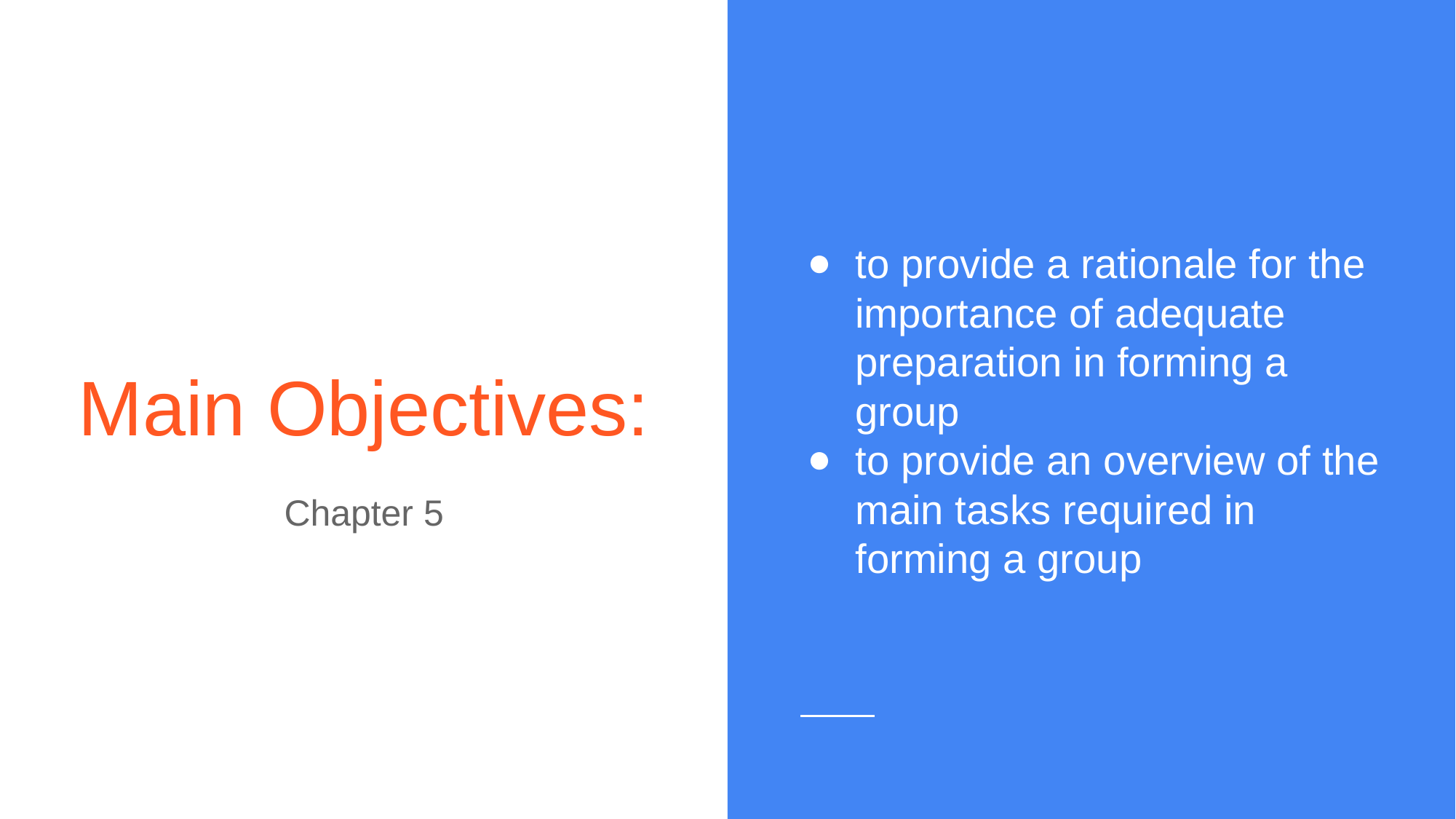

to provide a rationale for the importance of adequate preparation in forming a group
to provide an overview of the main tasks required in forming a group
# Main Objectives:
Chapter 5